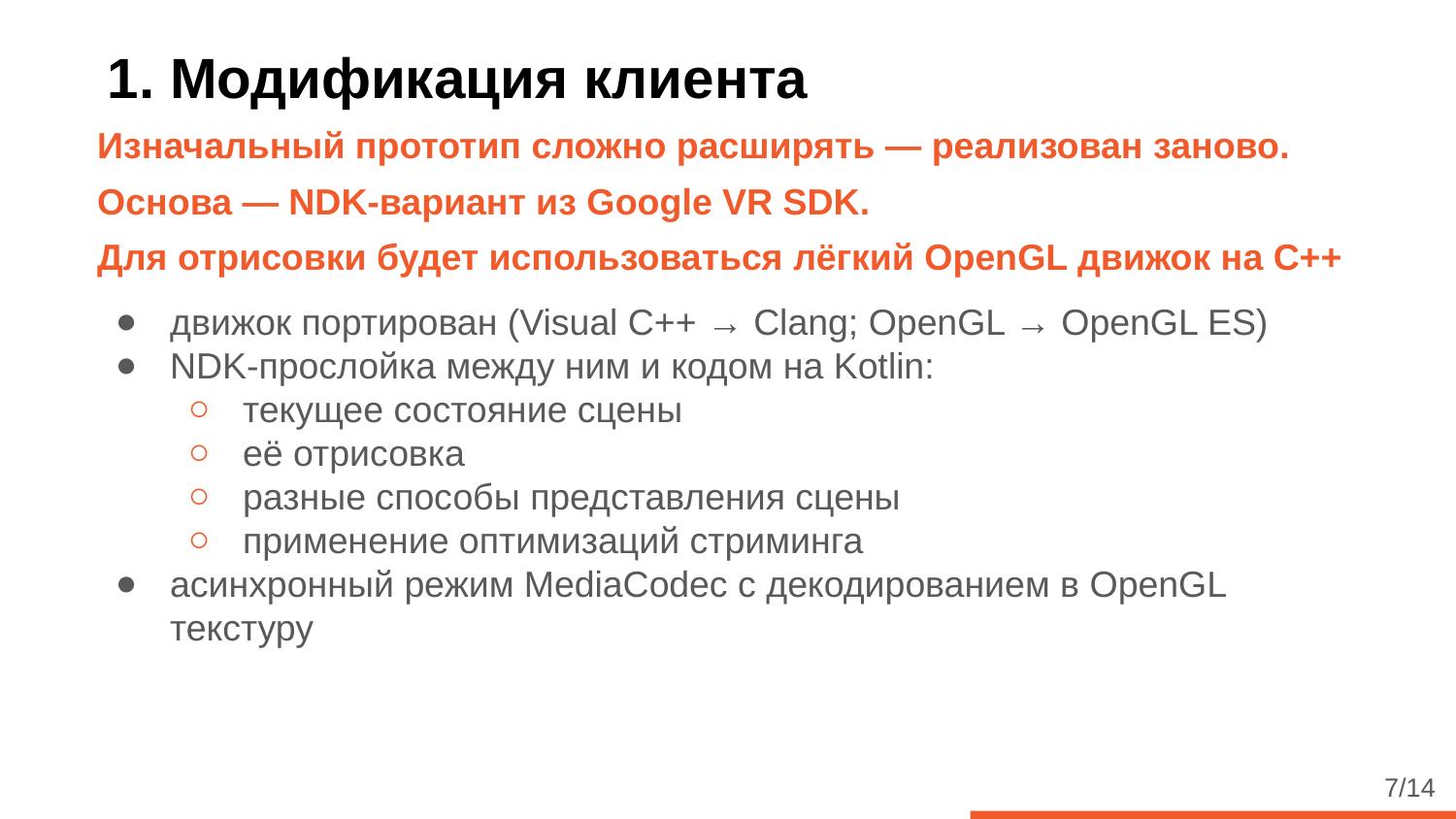

# Модификация клиента
Изначальный прототип сложно расширять — реализован заново.
Основа — NDK-вариант из Google VR SDK.
Для отрисовки будет использоваться лёгкий OpenGL движок на С++
движок портирован (Visual C++ → Clang; OpenGL → OpenGL ES)
NDK-прослойка между ним и кодом на Kotlin:
текущее состояние сцены
её отрисовка
разные способы представления сцены
применение оптимизаций стриминга
асинхронный режим MediaCodec с декодированием в OpenGL текстуру
7/14